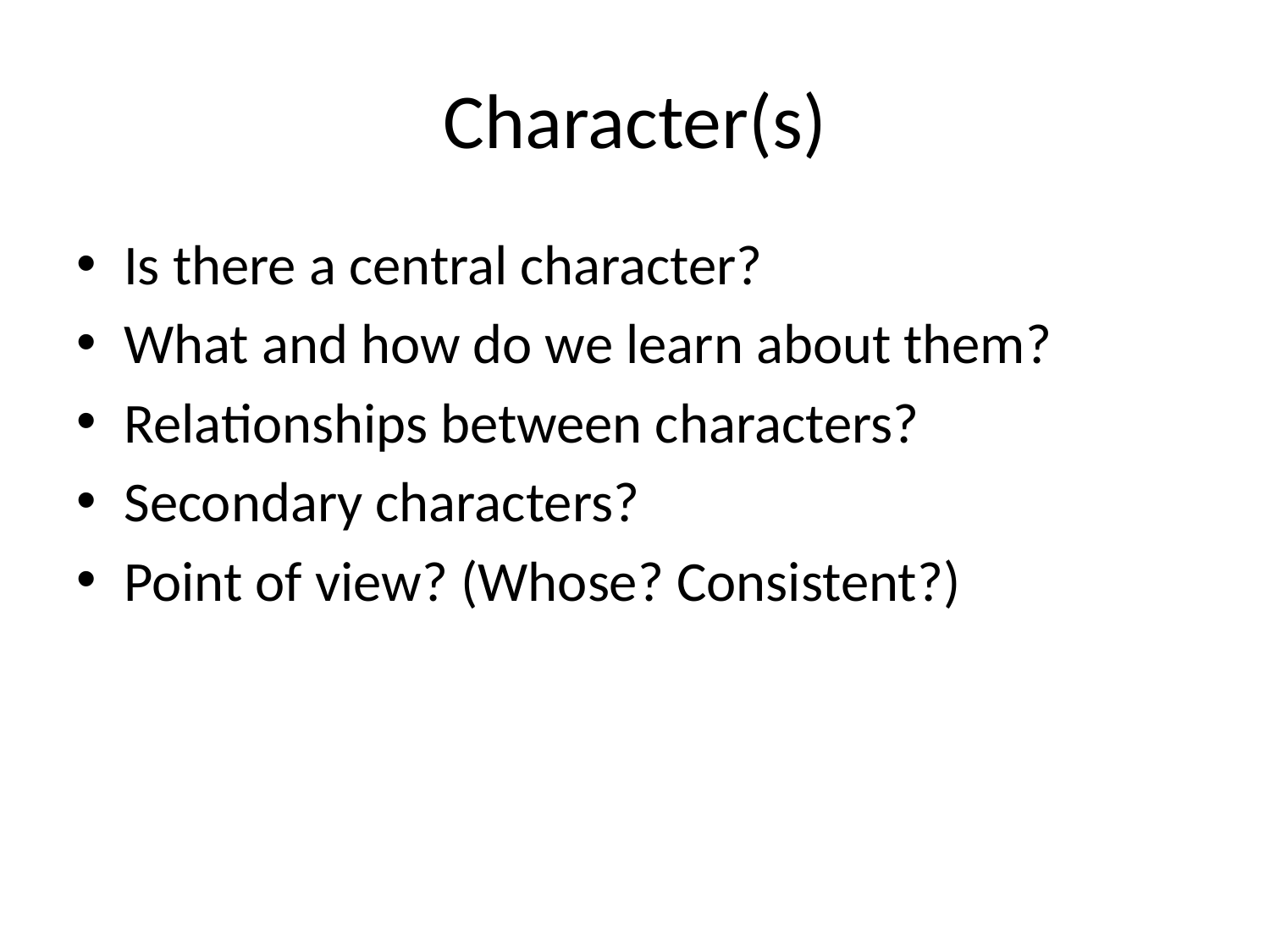

# Character(s)
Is there a central character?
What and how do we learn about them?
Relationships between characters?
Secondary characters?
Point of view? (Whose? Consistent?)